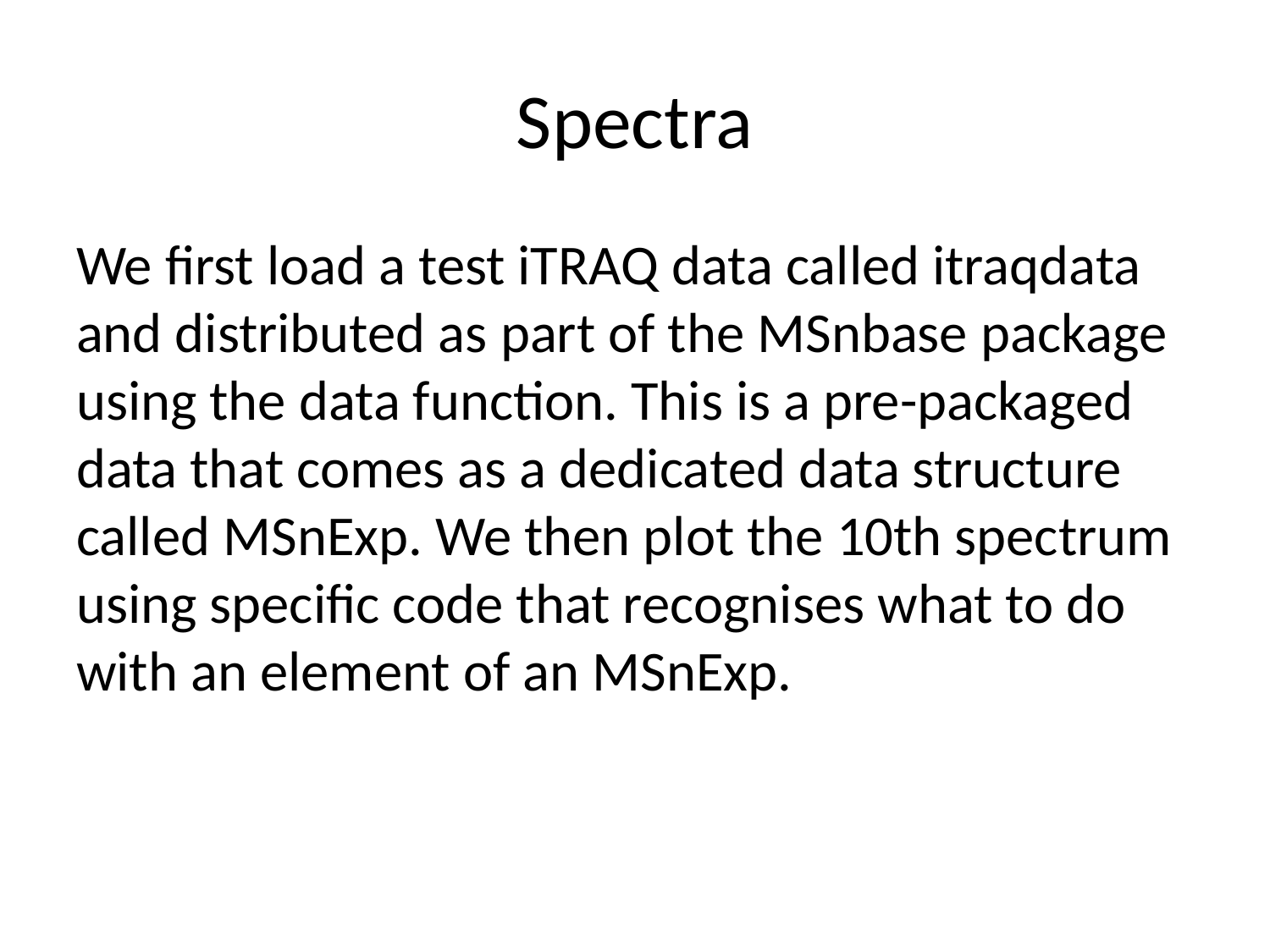

# Spectra
We first load a test iTRAQ data called itraqdata and distributed as part of the MSnbase package using the data function. This is a pre-packaged data that comes as a dedicated data structure called MSnExp. We then plot the 10th spectrum using specific code that recognises what to do with an element of an MSnExp.